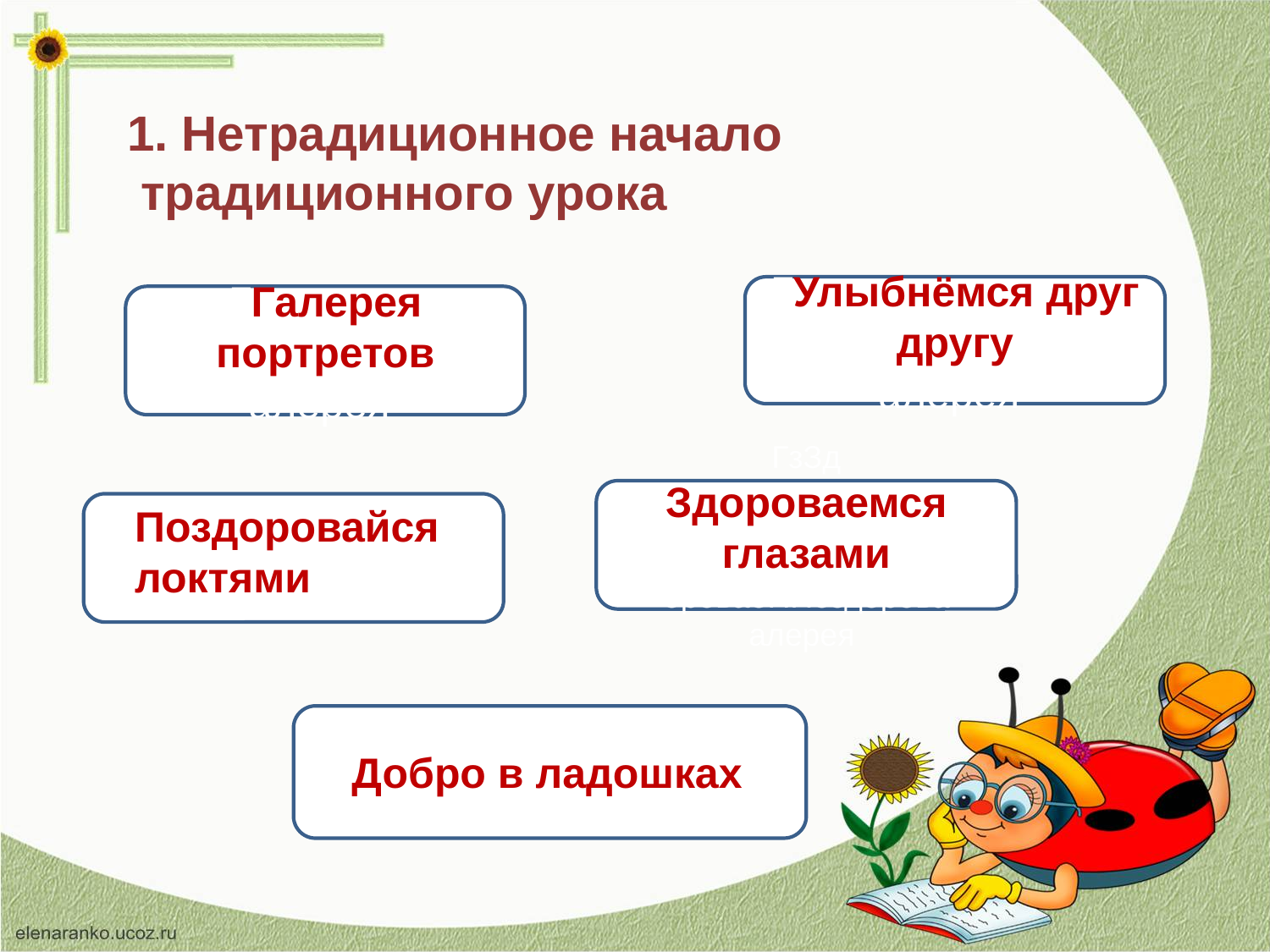

1. Нетрадиционное начало
 традиционного урока
ГУлыбнёмся друг другу
алерея
ГГалерея портретов
алерея
ГзЗд
Здороваемся глазами
ороваеППоздорова
алерея
ГППоздорова
алерея
Поздоровайся локтями
ГППоздорова
алерея
Добро в ладошках